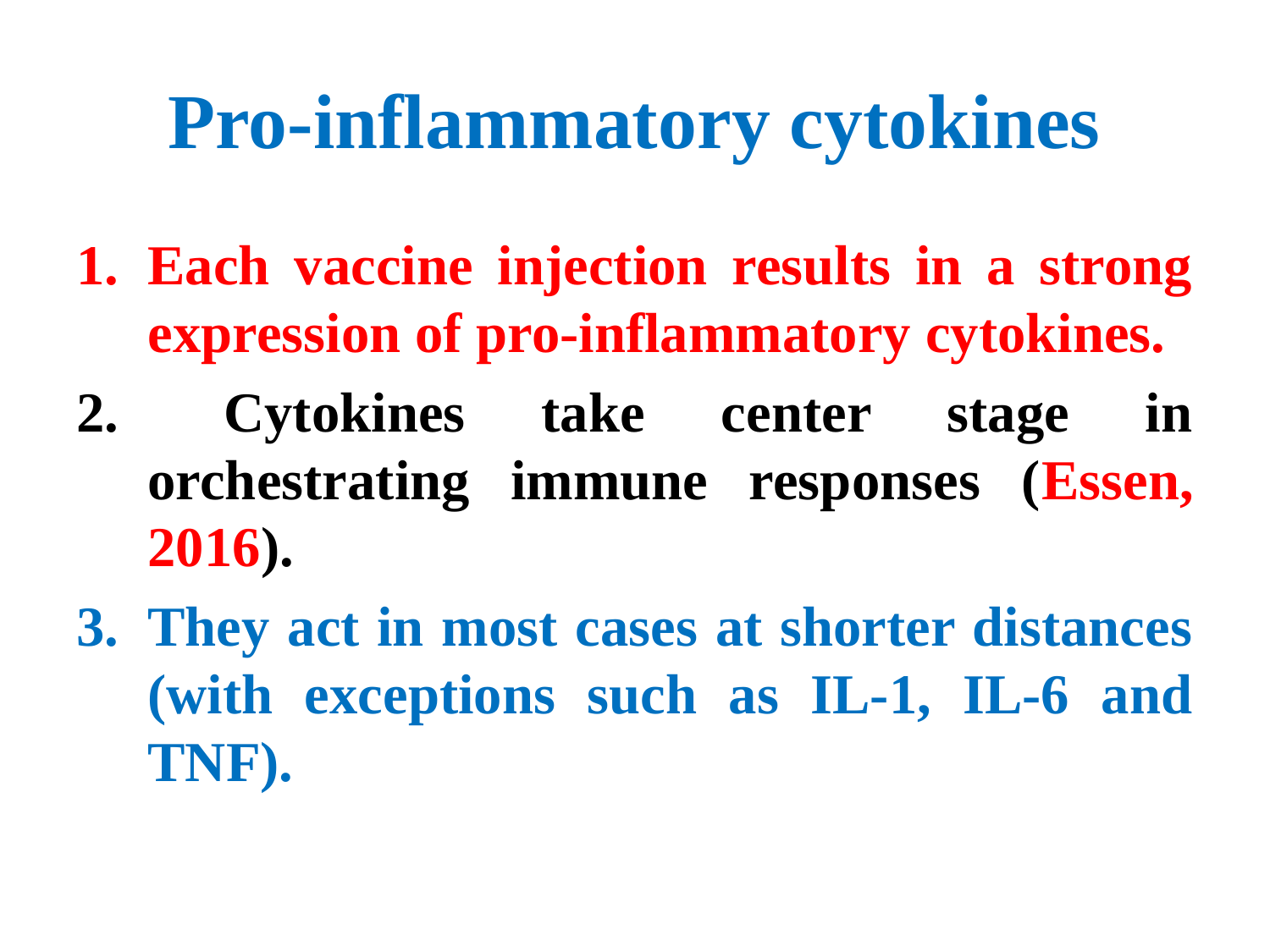

# Pro-inflammatory cytokines
Each vaccine injection results in a strong expression of pro-inflammatory cytokines.
 Cytokines take center stage in orchestrating immune responses (Essen, 2016).
They act in most cases at shorter distances (with exceptions such as IL-1, IL-6 and TNF).